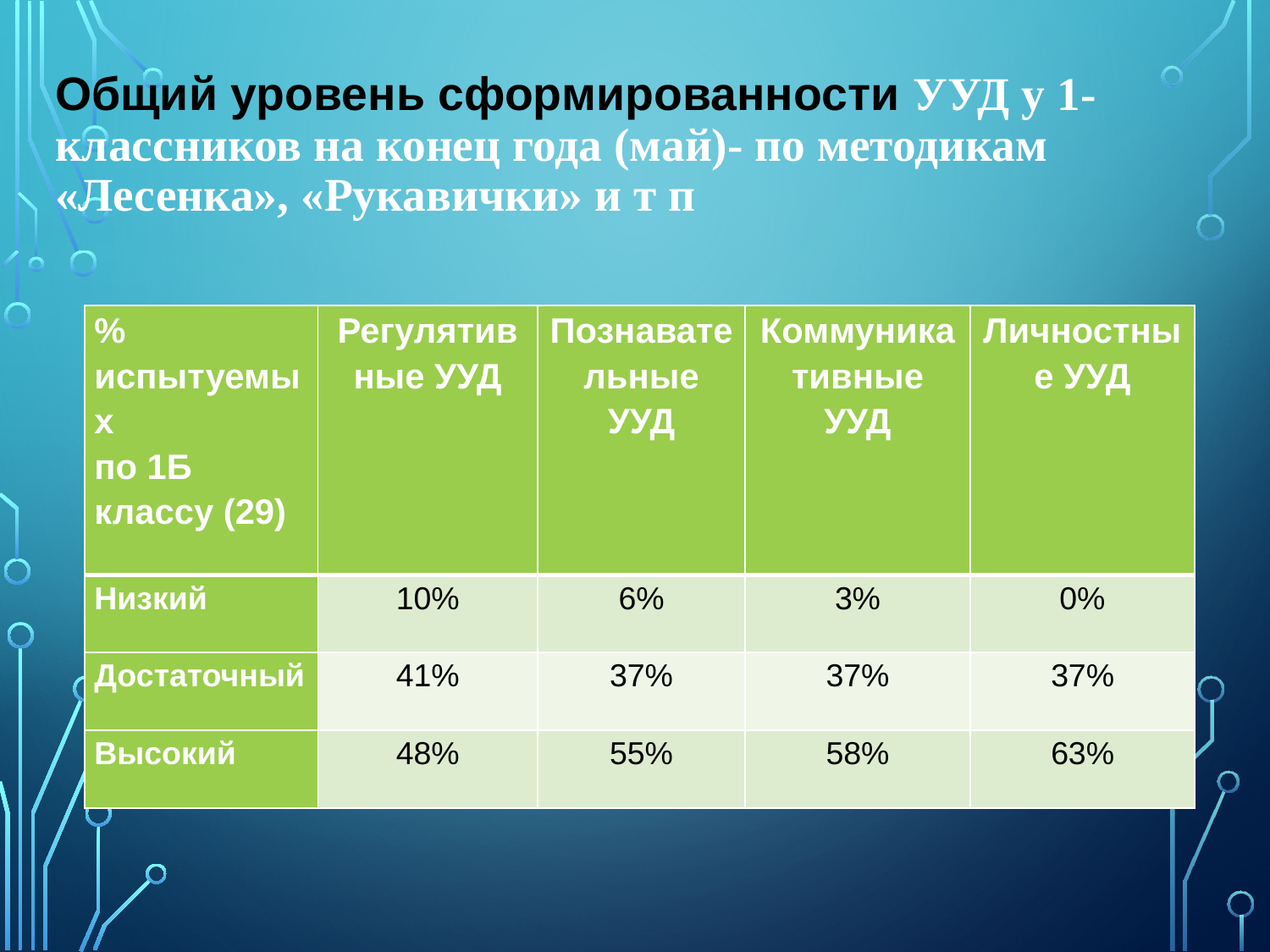

# Общий уровень сформированности УУД у 1-классников на конец года (май)- по методикам «Лесенка», «Рукавички» и т п
| % испытуемых по 1Б классу (29) | Регулятивные УУД | Познавательные УУД | Коммуникативные УУД | Личностные УУД |
| --- | --- | --- | --- | --- |
| Низкий | 10% | 6% | 3% | 0% |
| Достаточный | 41% | 37% | 37% | 37% |
| Высокий | 48% | 55% | 58% | 63% |